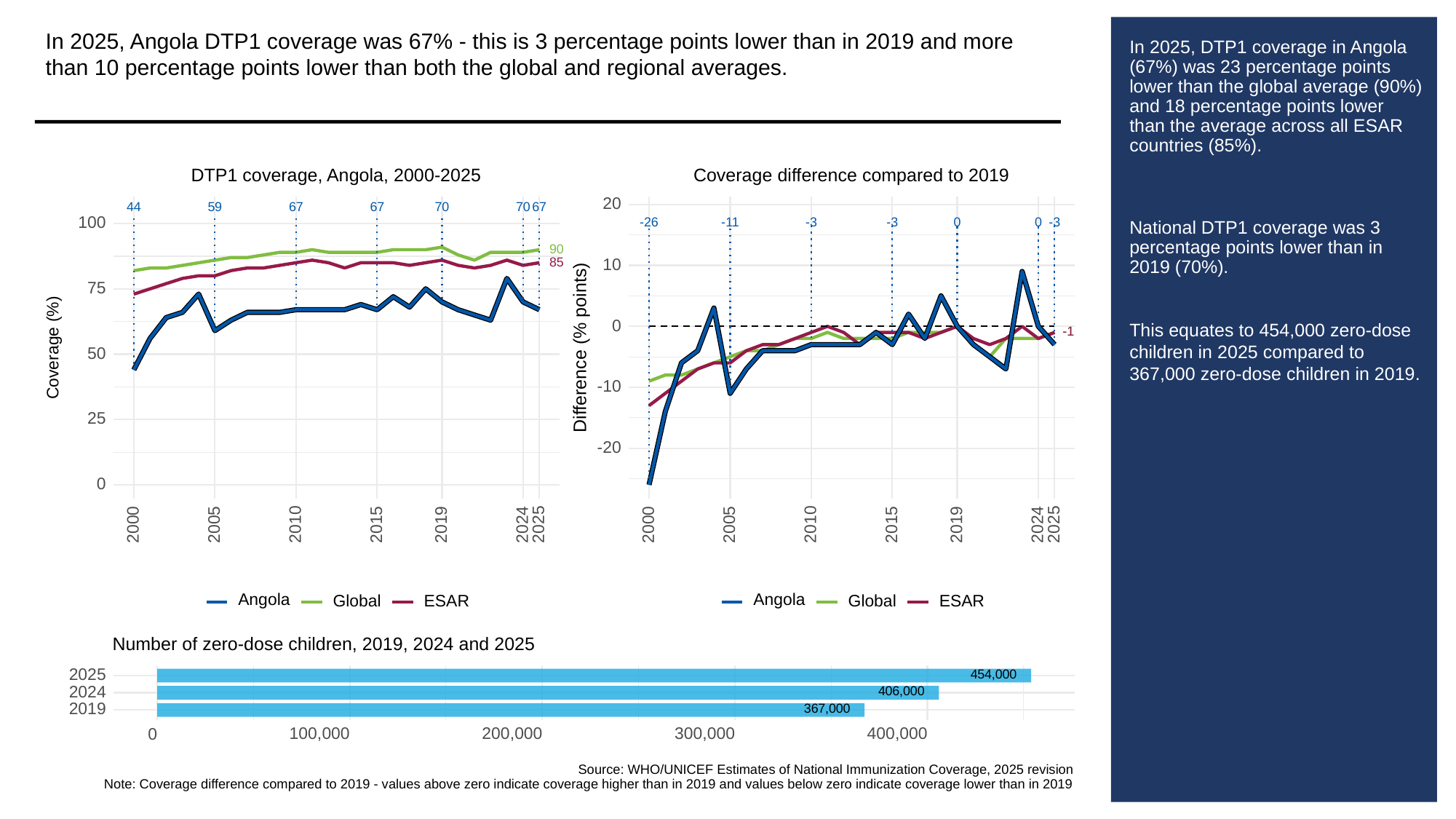

In 2025, Angola DTP1 coverage was 67% - this is 3 percentage points lower than in 2019 and more than 10 percentage points lower than both the global and regional averages.
# In 2025, DTP1 coverage in Angola (67%) was 23 percentage points lower than the global average (90%) and 18 percentage points lower than the average across all ESAR countries (85%).

National DTP1 coverage was 3 percentage points lower than in 2019 (70%).

This equates to 454,000 zero-dose children in 2025 compared to 367,000 zero-dose children in 2019.

Coverage difference compared to 2019
DTP1 coverage, Angola, 2000-2025

20
59
67
67
70
70
67
44

100
-3
-3
-3
-26
0
0
-11

90

85
10

75

0

-1
-1
Difference (% points)
Coverage (%)
50

-10

25

-20

0

2000
2005
2010
2015
2019
2024
2025
2000
2005
2010
2015
2019
2024
2025
Angola
Angola
Global
ESAR
Global
ESAR

Number of zero-dose children, 2019, 2024 and 2025

454,000
2025

406,000
2024

367,000
2019

100,000
200,000
300,000
400,000
0
Source: WHO/UNICEF Estimates of National Immunization Coverage, 2025 revision
Note: Coverage difference compared to 2019 - values above zero indicate coverage higher than in 2019 and values below zero indicate coverage lower than in 2019